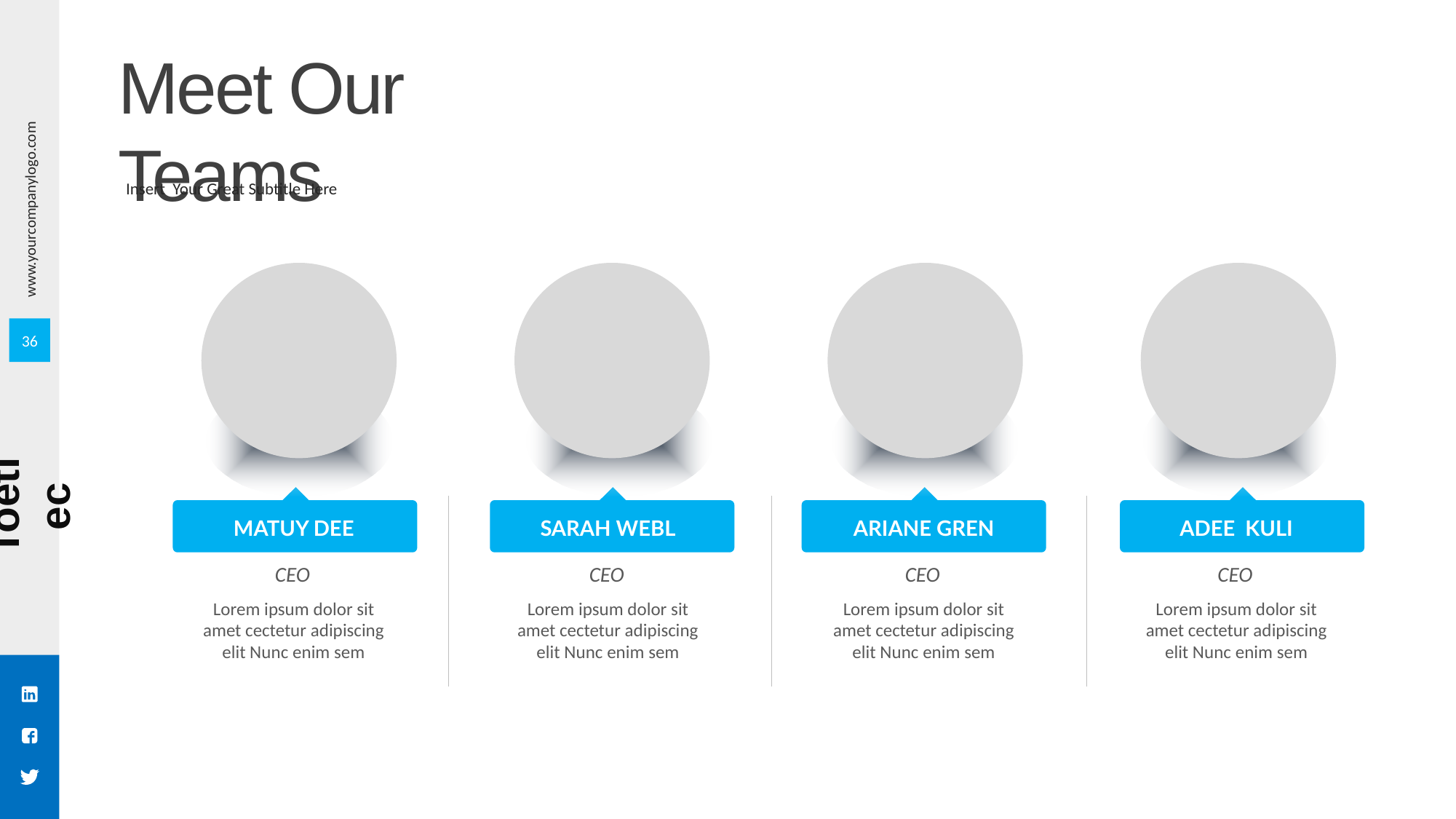

Meet Our Teams
Insert  Your Great Subtitle Here

36

MATUY DEE
SARAH WEBL
ARIANE GREN
ADEE  KULI
CEO
CEO
CEO
CEO
Lorem ipsum dolor sit amet cectetur adipiscing elit Nunc enim sem
Lorem ipsum dolor sit amet cectetur adipiscing elit Nunc enim sem
Lorem ipsum dolor sit amet cectetur adipiscing elit Nunc enim sem
Lorem ipsum dolor sit amet cectetur adipiscing elit Nunc enim sem